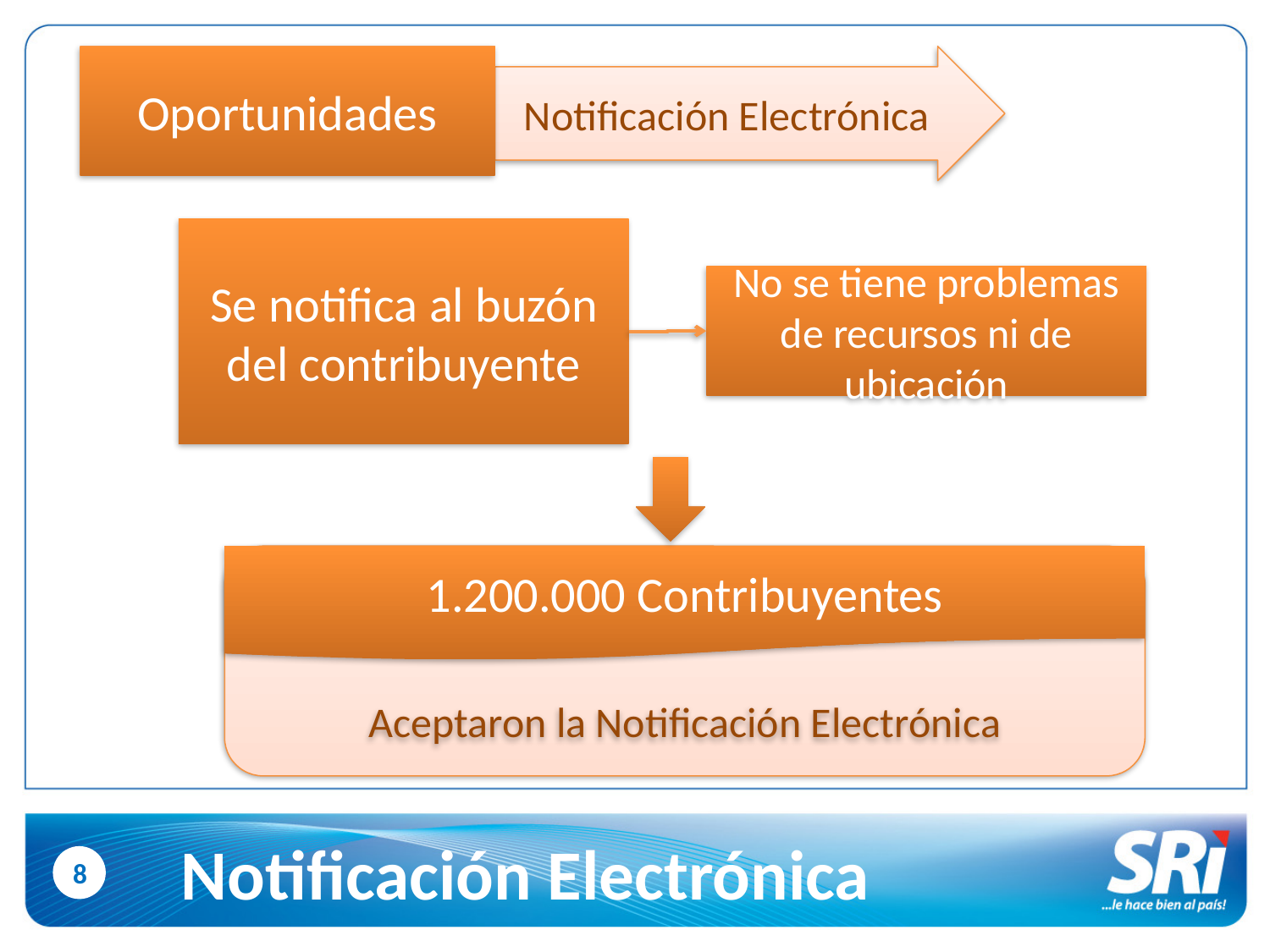

Oportunidades
Notificación Electrónica
Se notifica al buzón del contribuyente
No se tiene problemas de recursos ni de ubicación

1.200.000 Contribuyentes

Aceptaron la Notificación Electrónica
Notificación Electrónica

8